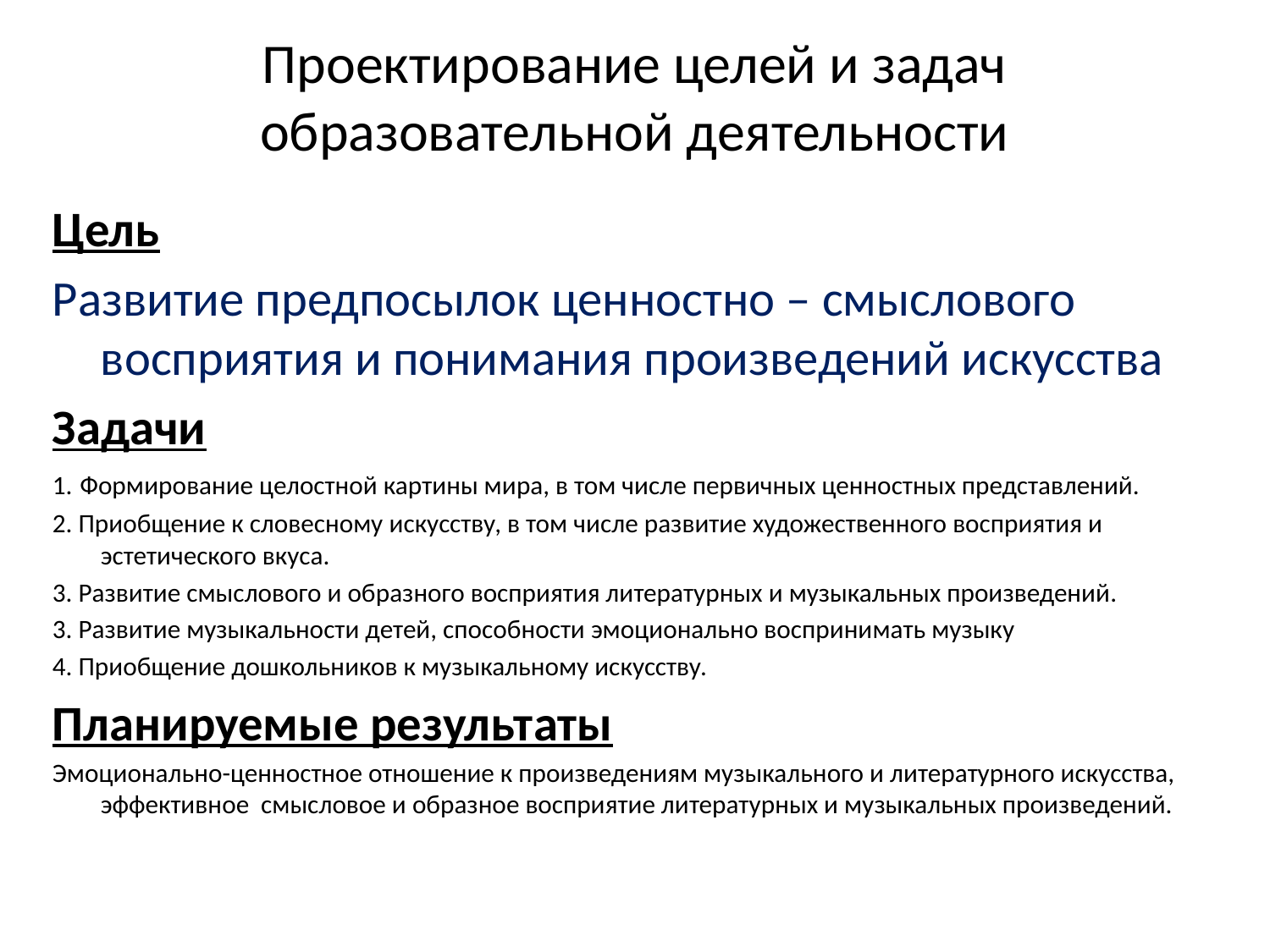

# Проектирование целей и задач образовательной деятельности
Цель
Развитие предпосылок ценностно – смыслового восприятия и понимания произведений искусства
Задачи
1. Формирование целостной картины мира, в том числе первичных ценностных представлений.
2. Приобщение к словесному искусству, в том числе развитие художественного восприятия и эстетического вкуса.
3. Развитие смыслового и образного восприятия литературных и музыкальных произведений.
3. Развитие музыкальности детей, способности эмоционально воспринимать музыку
4. Приобщение дошкольников к музыкальному искусству.
Планируемые результаты
Эмоционально-ценностное отношение к произведениям музыкального и литературного искусства, эффективное  смысловое и образное восприятие литературных и музыкальных произведений.